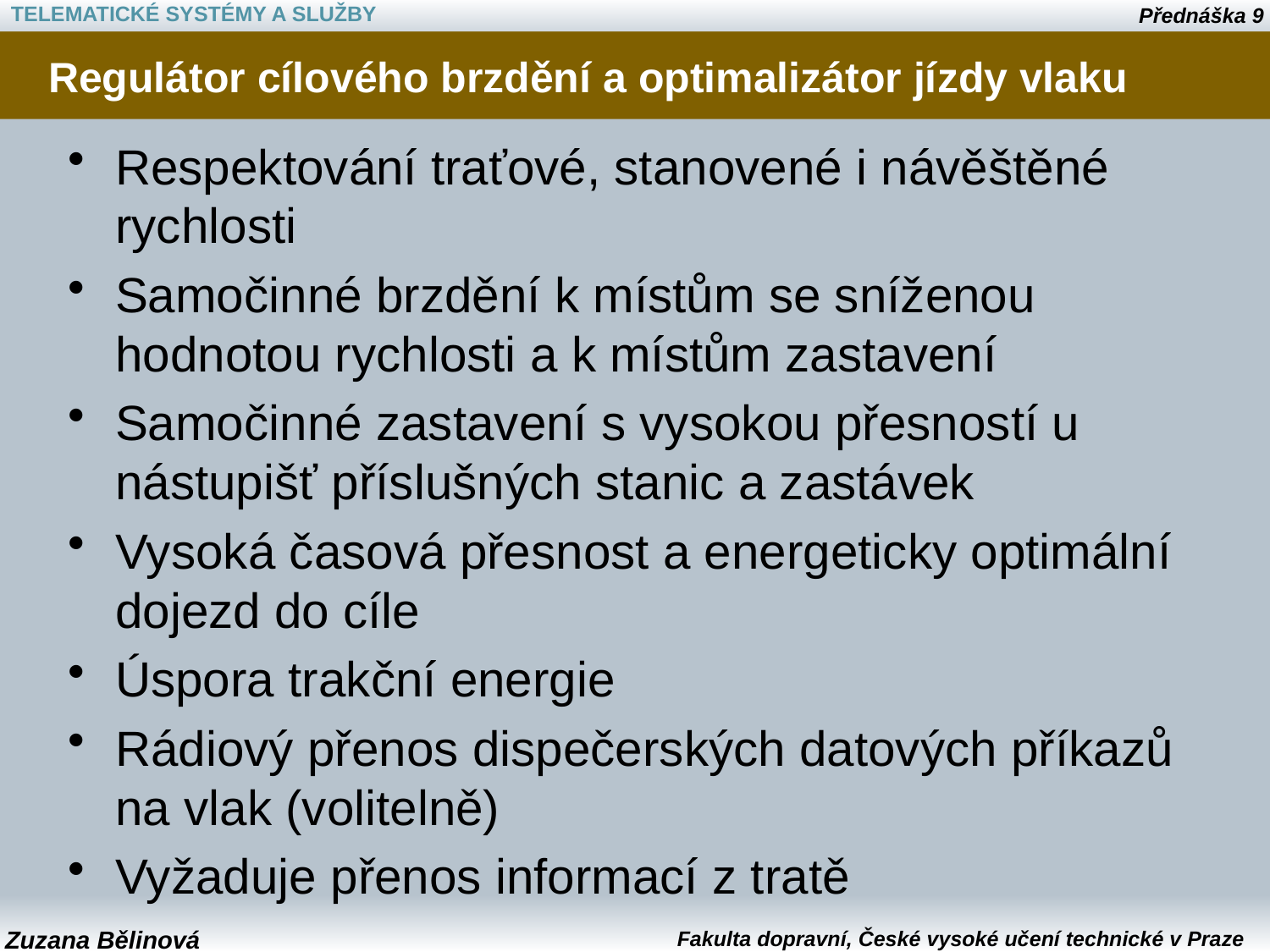

# Regulátor cílového brzdění a optimalizátor jízdy vlaku
Respektování traťové, stanovené i návěštěné rychlosti
Samočinné brzdění k místům se sníženou hodnotou rychlosti a k místům zastavení
Samočinné zastavení s vysokou přesností u nástupišť příslušných stanic a zastávek
Vysoká časová přesnost a energeticky optimální dojezd do cíle
Úspora trakční energie
Rádiový přenos dispečerských datových příkazů na vlak (volitelně)
Vyžaduje přenos informací z tratě